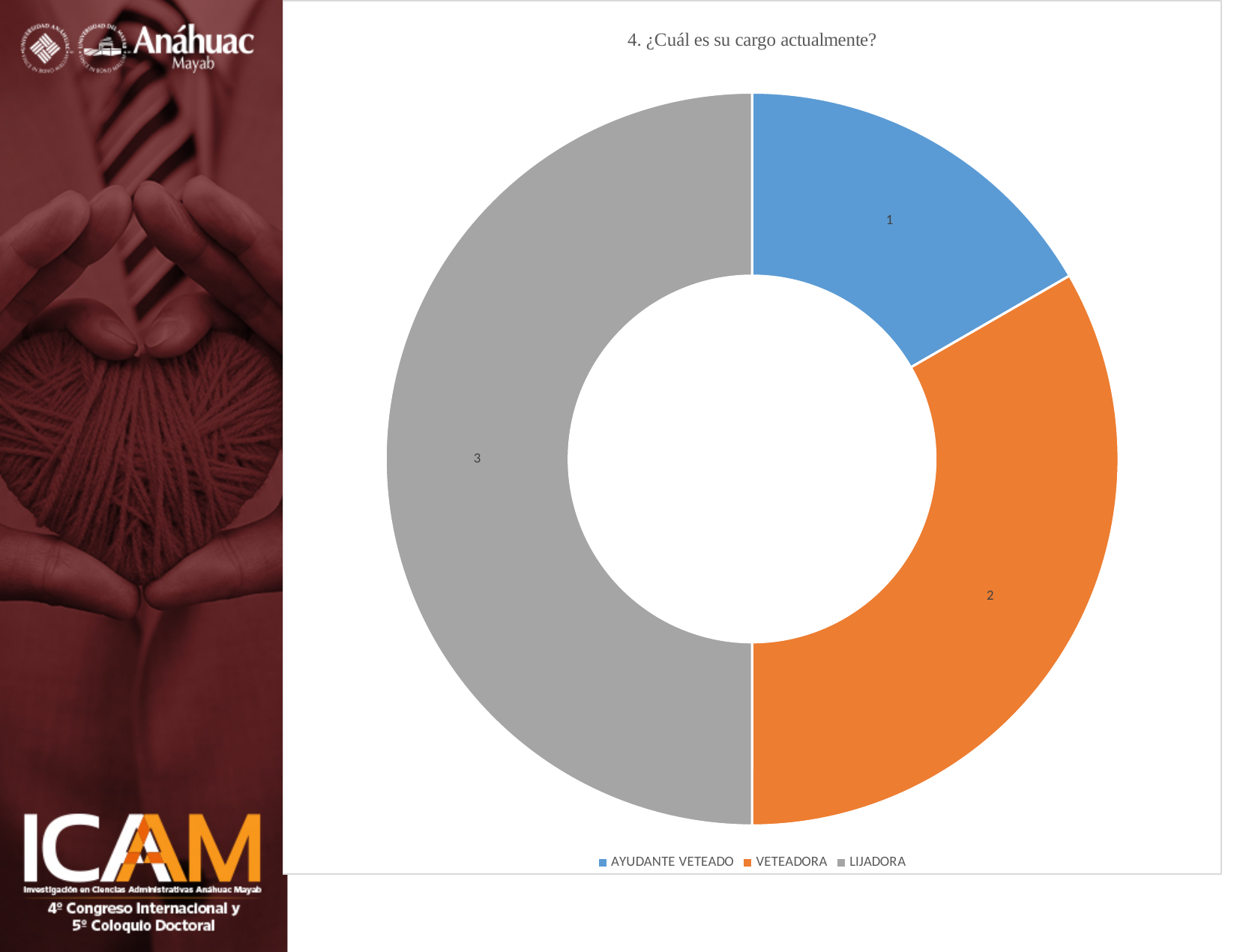

### Chart: 4. ¿Cuál es su cargo actualmente?

| Category | Ventas |
|---|---|
| AYUDANTE VETEADO | 1.0 |
| VETEADORA | 2.0 |
| LIJADORA | 3.0 |